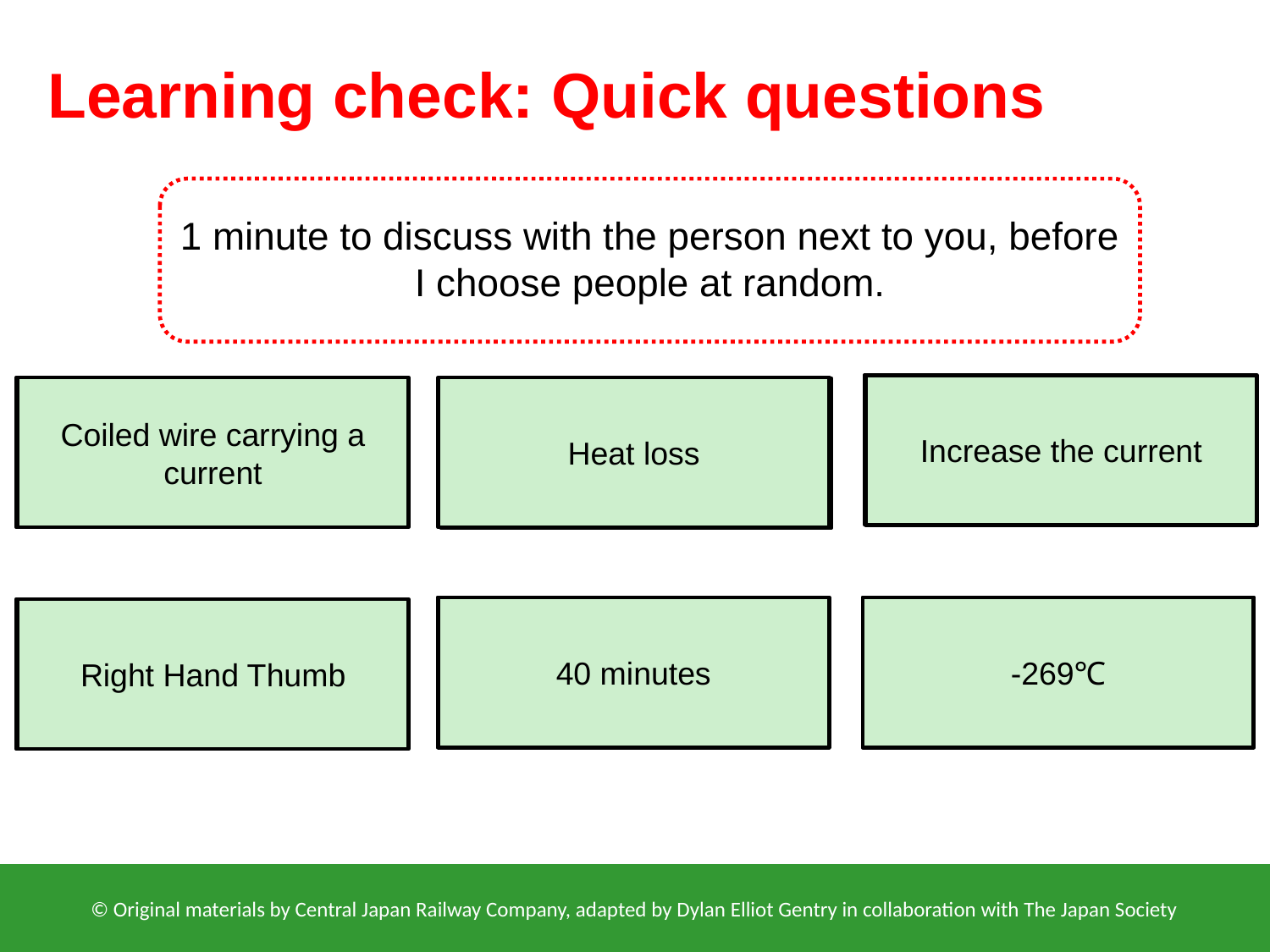

Learning check: Quick questions

1 minute to discuss with the person next to you, before I choose people at random.

How would you increase the strength of an electromagnet
Increase the current
What is a Solenoid
Coiled wire carrying a current
Heat loss
What is the main source of energy loss in electromagnetics
How long would it take a MagLev train to travel from London to Manchester?
40 minutes
What temperature are the coils kept at?
-269℃
Which hand & finger do we use to determine direction of current flowing
Right Hand Thumb

© Original materials by Central Japan Railway Company, adapted by Dylan Elliot Gentry in collaboration with The Japan Society